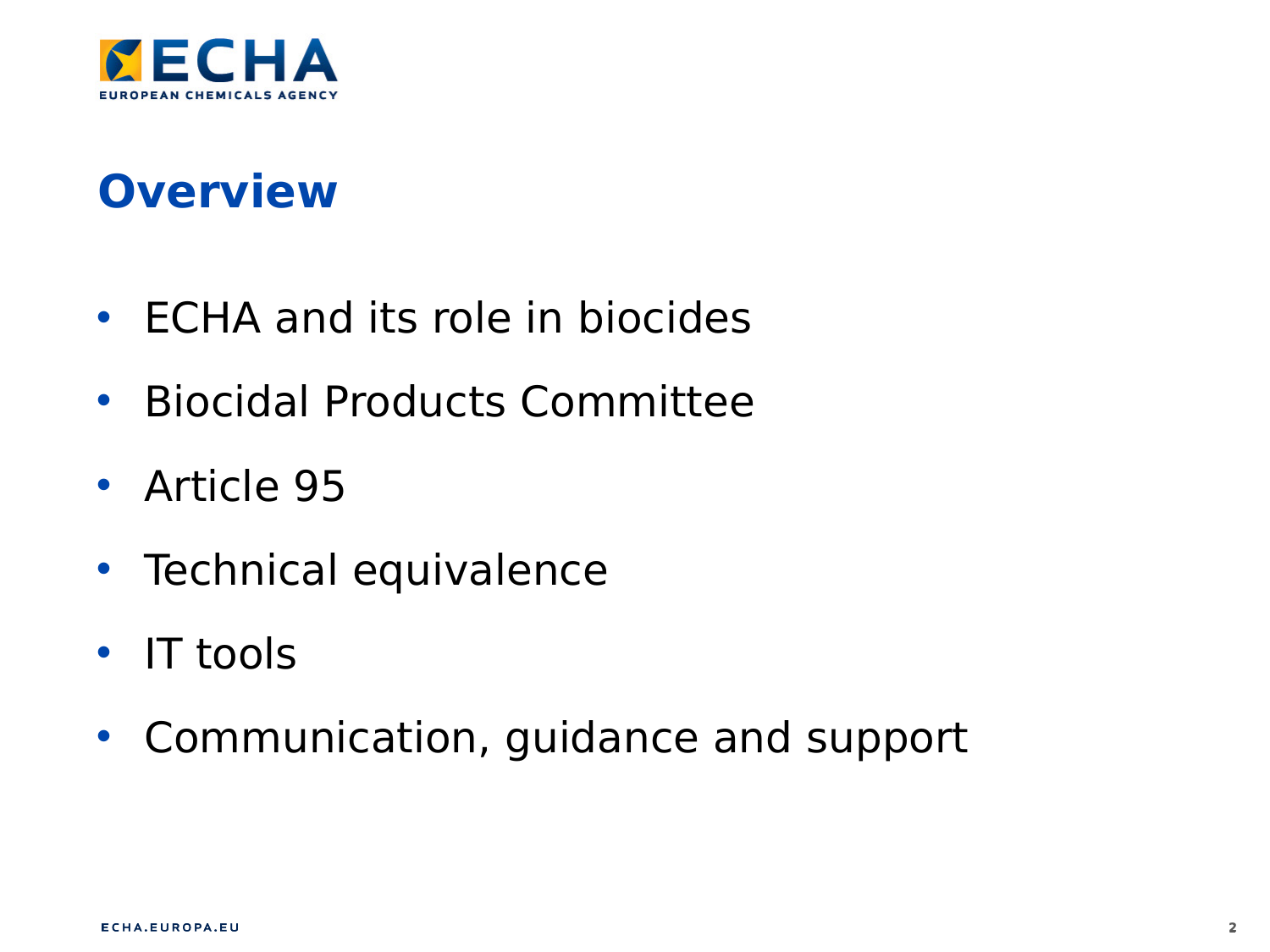

# Overview
ECHA and its role in biocides

Biocidal Products Committee

Article 95

Technical equivalence

IT tools

Communication, guidance and support

2
2